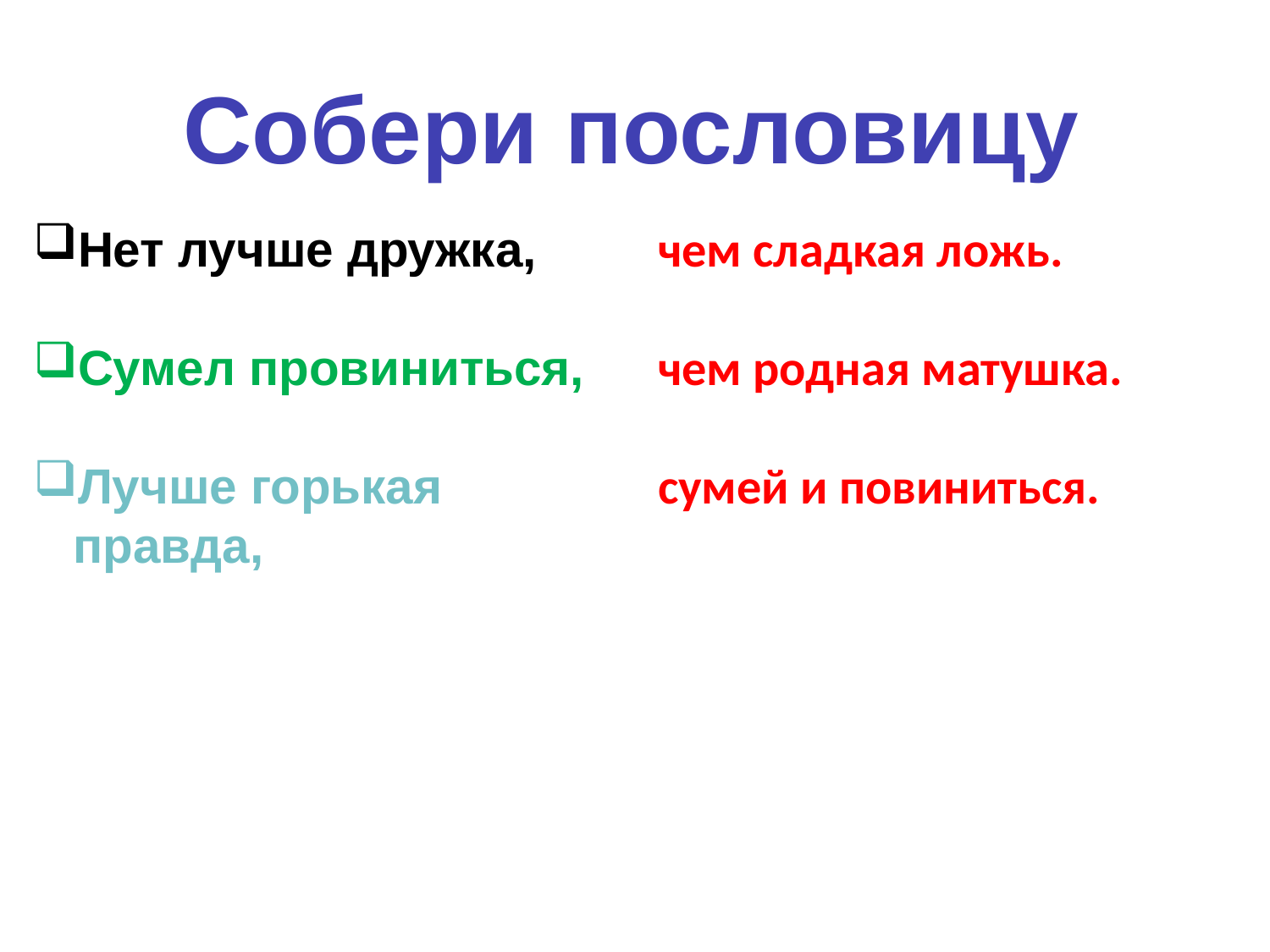

Собери пословицу
Нет лучше дружка,

Сумел провиниться,

Лучше горькая правда,
чем сладкая ложь.

чем родная матушка.

сумей и повиниться.